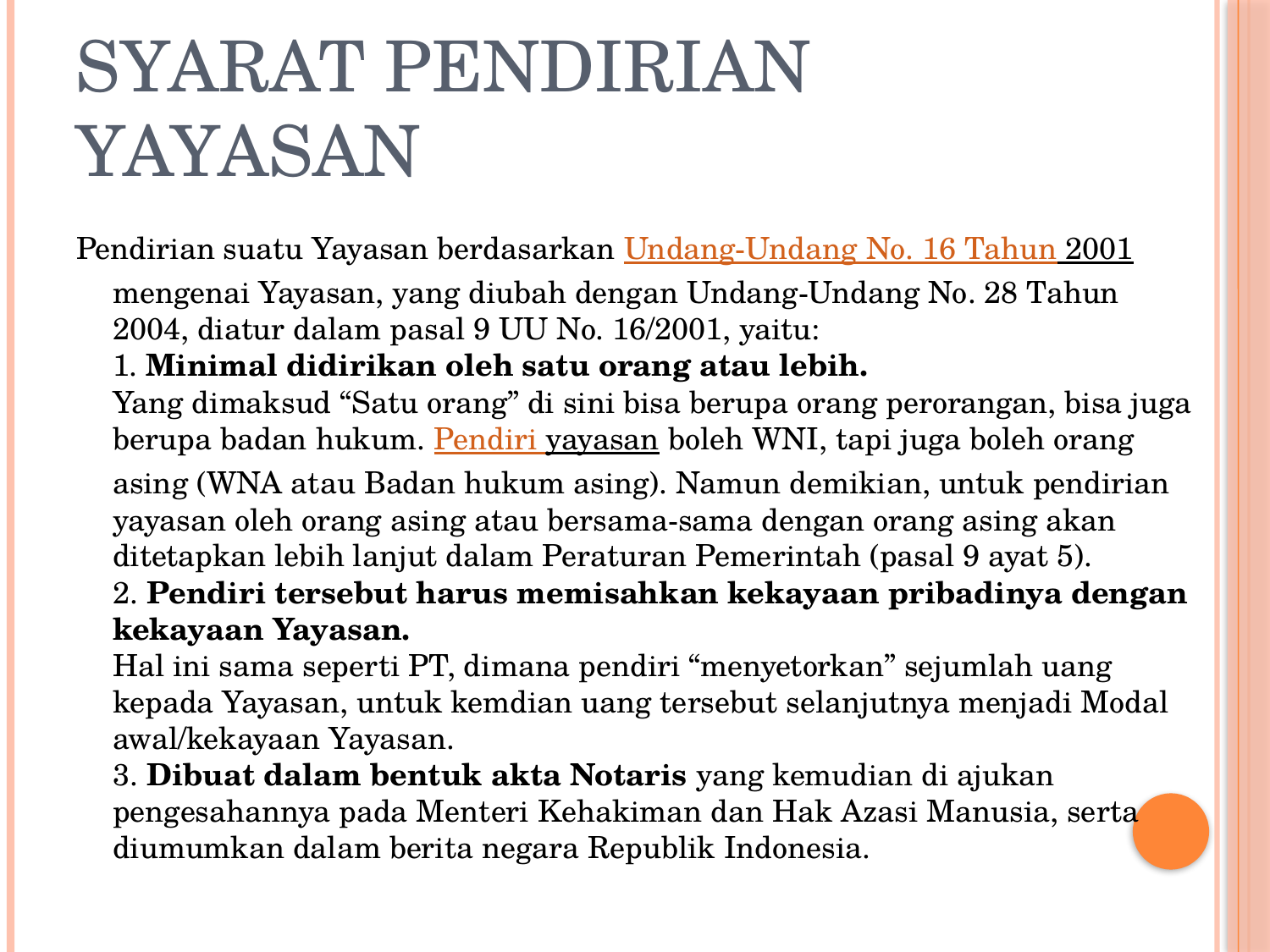

# Syarat pendirian yayasan
Pendirian suatu Yayasan berdasarkan Undang-Undang No. 16 Tahun 2001 mengenai Yayasan, yang diubah dengan Undang-Undang No. 28 Tahun 2004, diatur dalam pasal 9 UU No. 16/2001, yaitu:
1. Minimal didirikan oleh satu orang atau lebih.
Yang dimaksud “Satu orang” di sini bisa berupa orang perorangan, bisa juga berupa badan hukum. Pendiri yayasan boleh WNI, tapi juga boleh orang asing (WNA atau Badan hukum asing). Namun demikian, untuk pendirian yayasan oleh orang asing atau bersama-sama dengan orang asing akan ditetapkan lebih lanjut dalam Peraturan Pemerintah (pasal 9 ayat 5).
2. Pendiri tersebut harus memisahkan kekayaan pribadinya dengan kekayaan Yayasan.
Hal ini sama seperti PT, dimana pendiri “menyetorkan” sejumlah uang kepada Yayasan, untuk kemdian uang tersebut selanjutnya menjadi Modal awal/kekayaan Yayasan.
3. Dibuat dalam bentuk akta Notaris yang kemudian di ajukan pengesahannya pada Menteri Kehakiman dan Hak Azasi Manusia, serta diumumkan dalam berita negara Republik Indonesia.